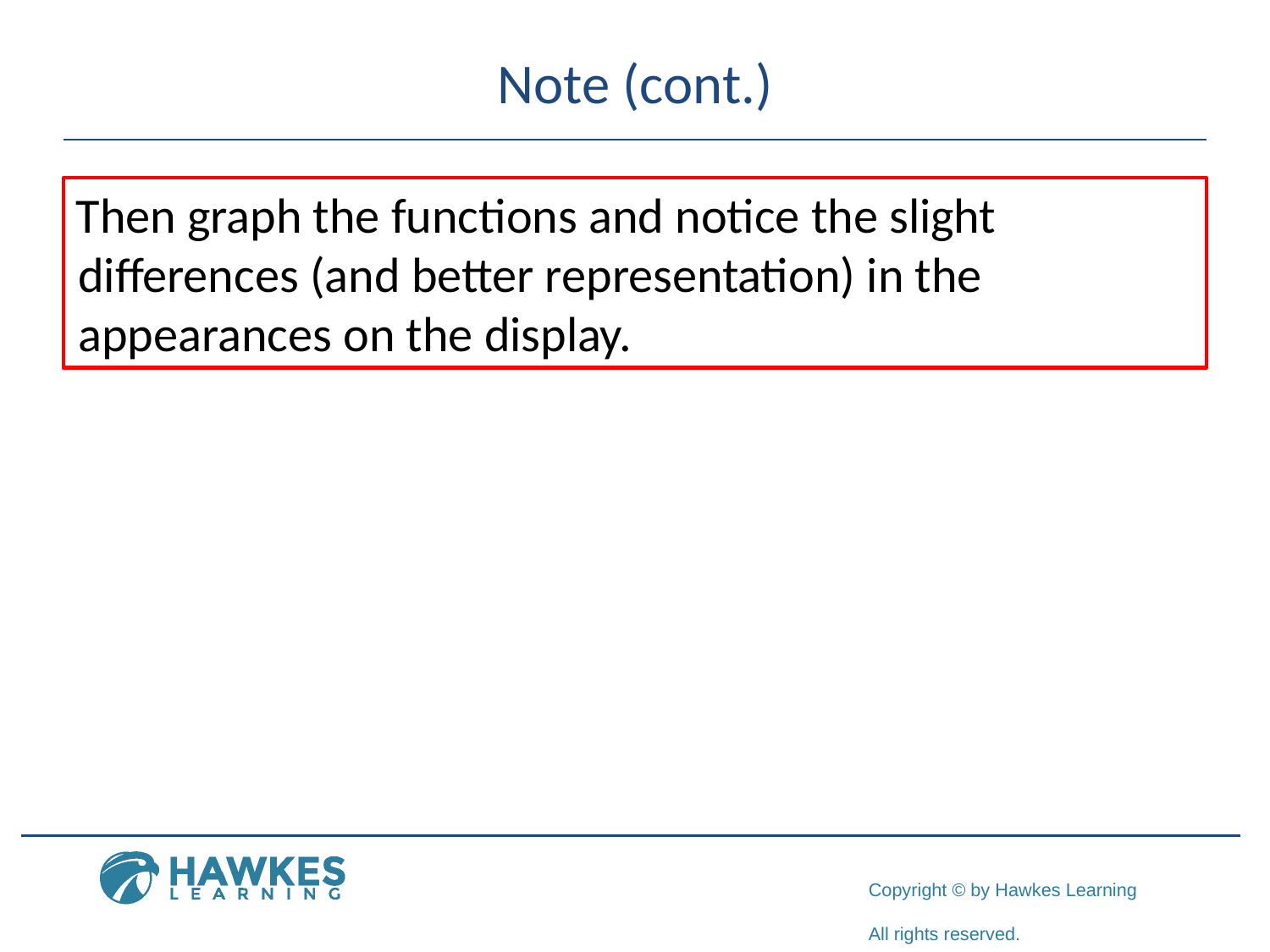

# Note (cont.)
Then graph the functions and notice the slight differences (and better representation) in the appearances on the display.